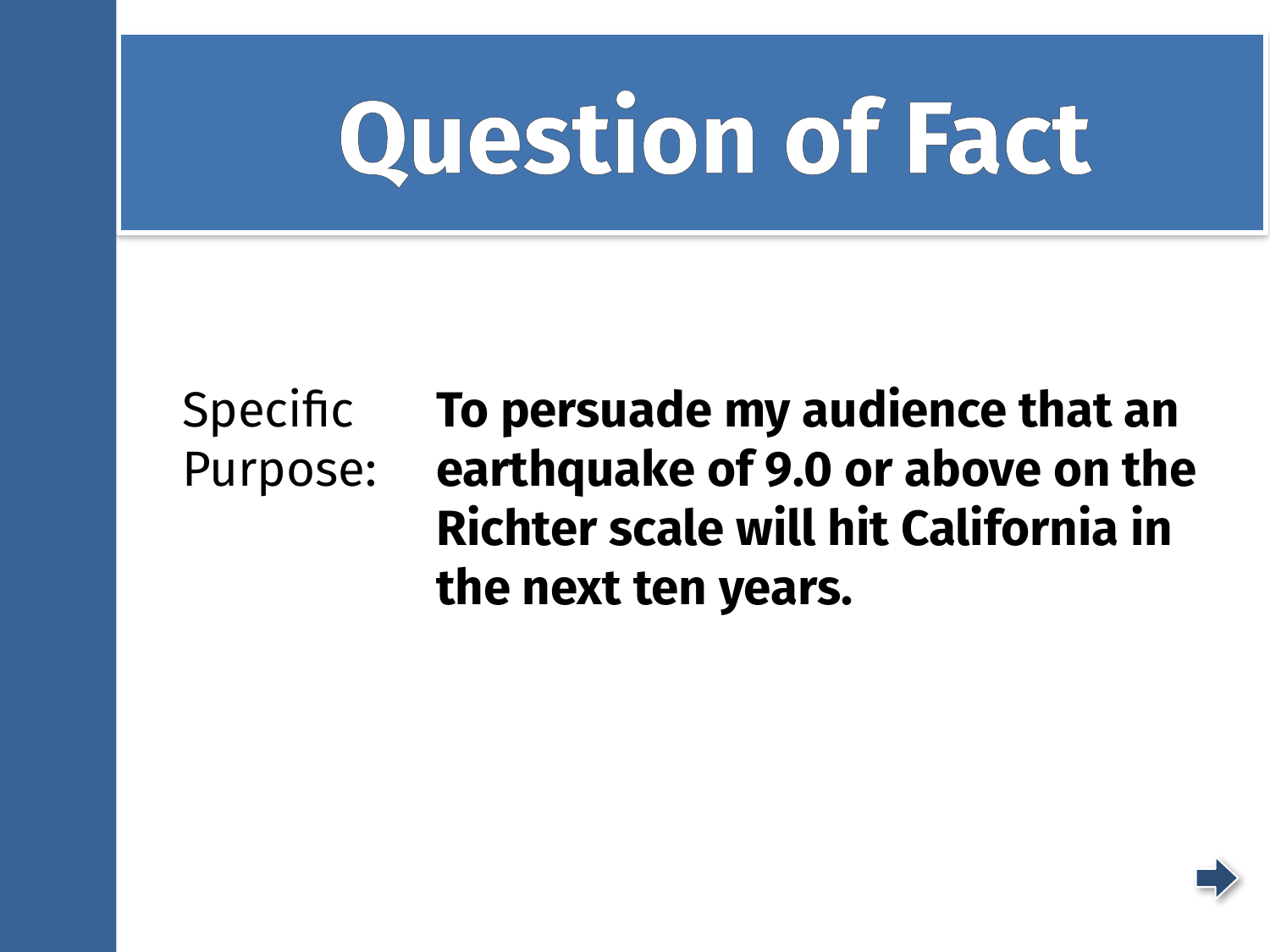

# Question of Fact
| Specific Purpose: | To persuade my audience that an earthquake of 9.0 or above on the Richter scale will hit California in the next ten years. |
| --- | --- |